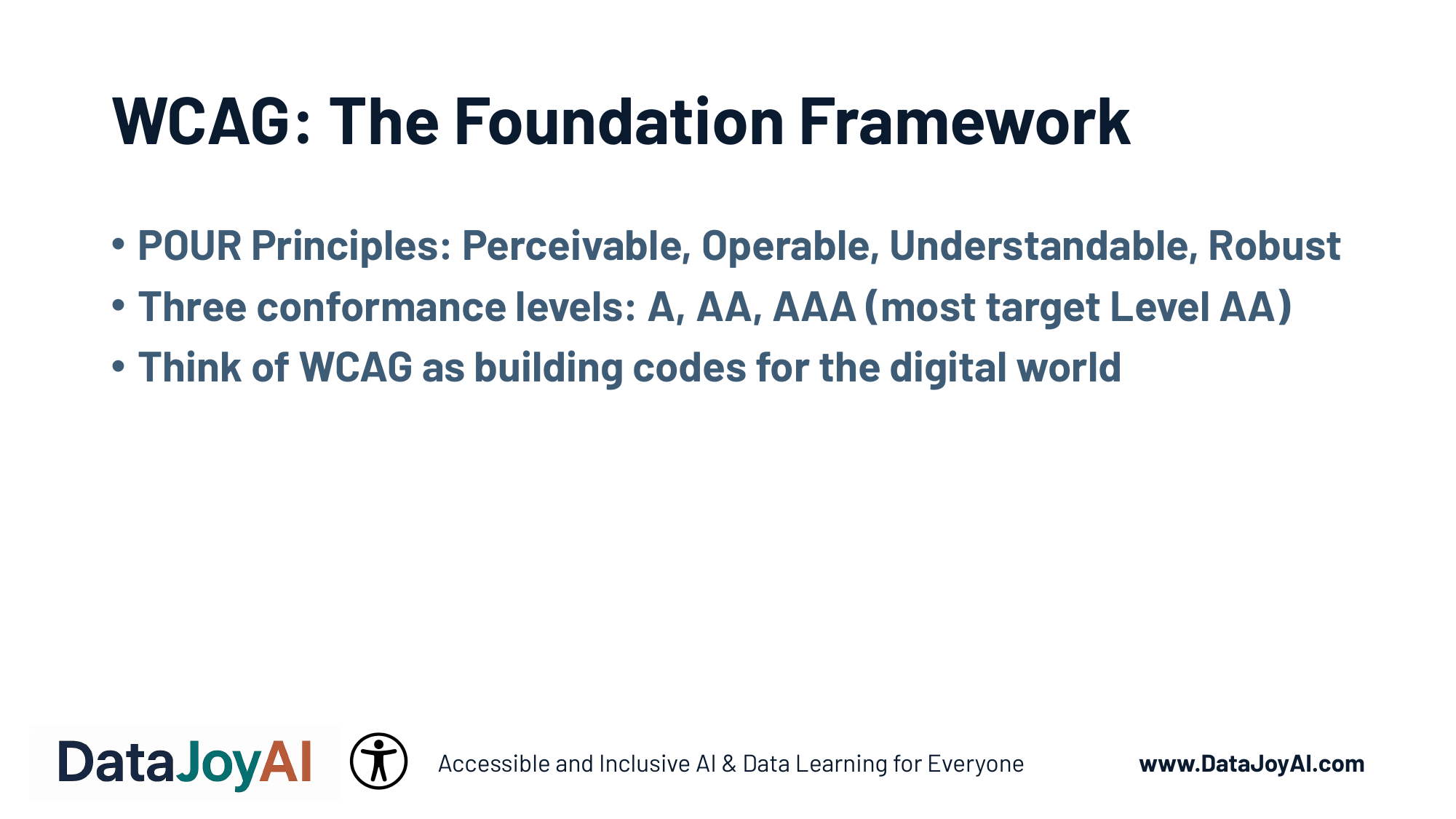

# WCAG: The Foundation Framework
POUR Principles: Perceivable, Operable, Understandable, Robust
Three conformance levels: A, AA, AAA (most target Level AA)
Think of WCAG as building codes for the digital world